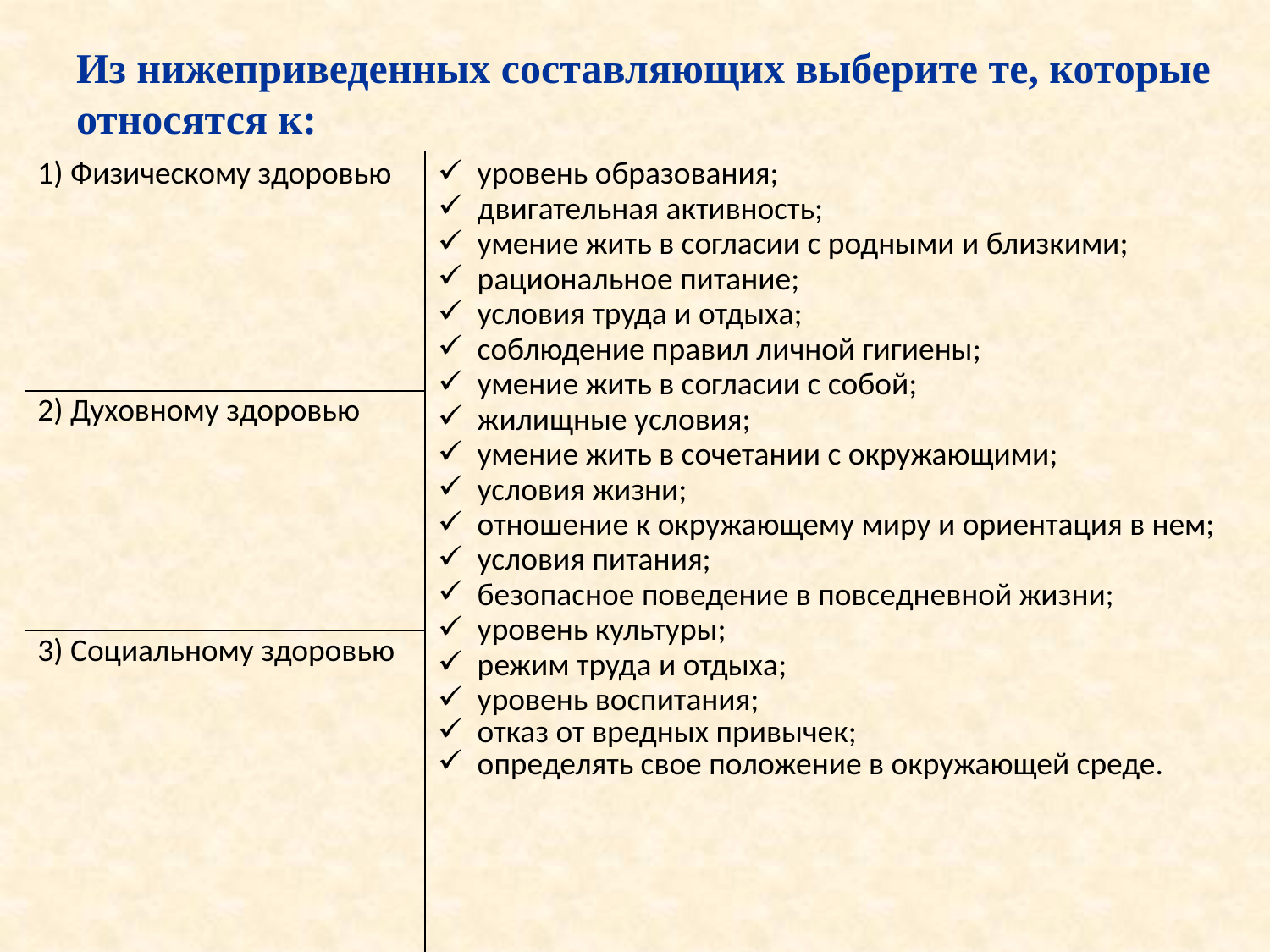

# Из нижеприведенных составляющих выберите те, которые относятся к:
| 1) Физическому здоровью | уровень образования; двигательная активность; умение жить в согласии с родными и близкими; рациональное питание; условия труда и отдыха; соблюдение правил личной гигиены; умение жить в согласии с собой; жилищные условия; умение жить в сочетании с окружающими; условия жизни; отношение к окружающему миру и ориентация в нем; условия питания; безопасное поведение в повседневной жизни; уровень культуры; режим труда и отдыха; уровень воспитания; отказ от вредных привычек; определять свое положение в окружающей среде. |
| --- | --- |
| 2) Духовному здоровью |  |
| 3) Социальному здоровью |  |